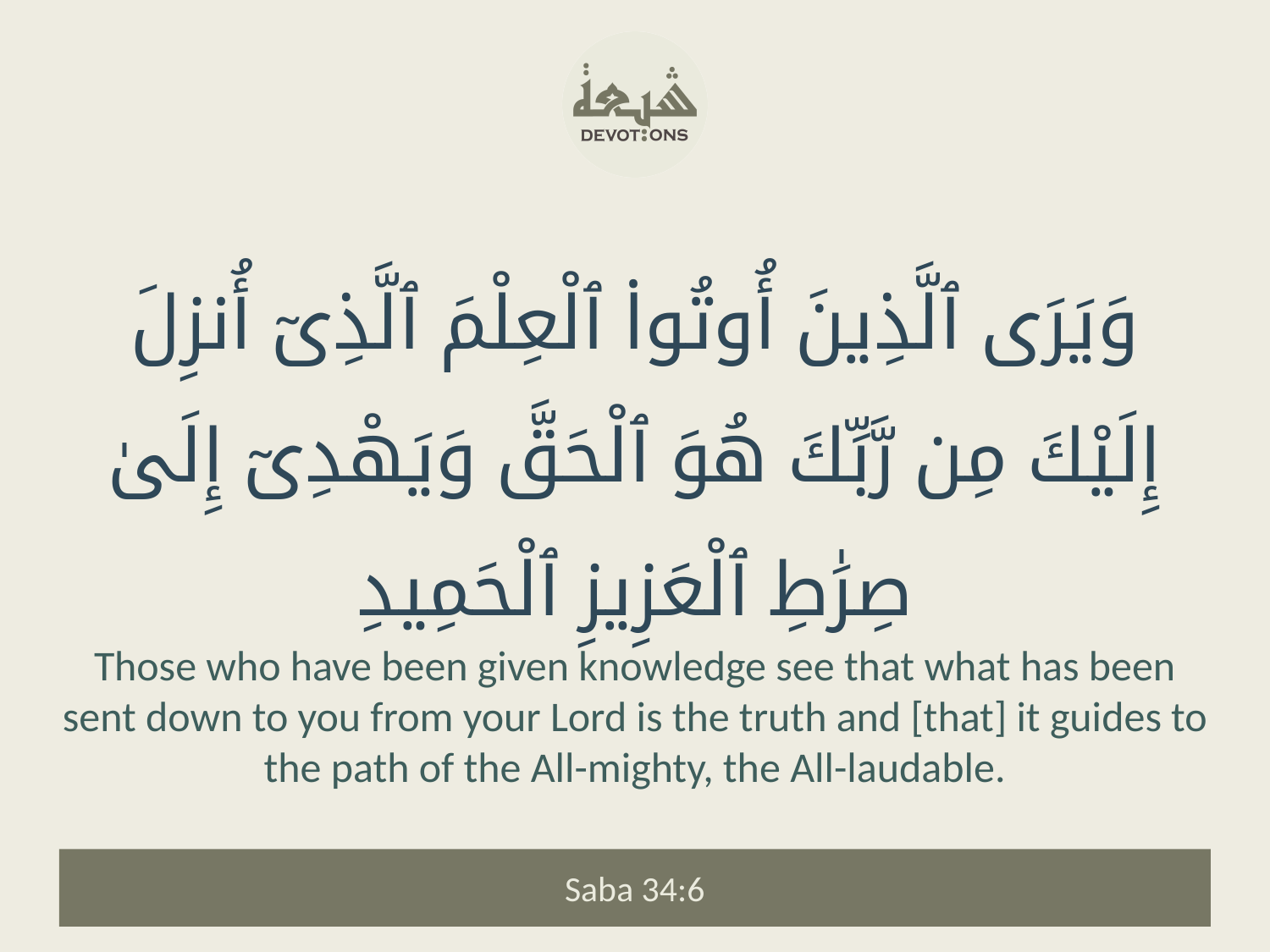

وَيَرَى ٱلَّذِينَ أُوتُوا۟ ٱلْعِلْمَ ٱلَّذِىٓ أُنزِلَ إِلَيْكَ مِن رَّبِّكَ هُوَ ٱلْحَقَّ وَيَهْدِىٓ إِلَىٰ صِرَٰطِ ٱلْعَزِيزِ ٱلْحَمِيدِ
Those who have been given knowledge see that what has been sent down to you from your Lord is the truth and [that] it guides to the path of the All-mighty, the All-laudable.
Saba 34:6